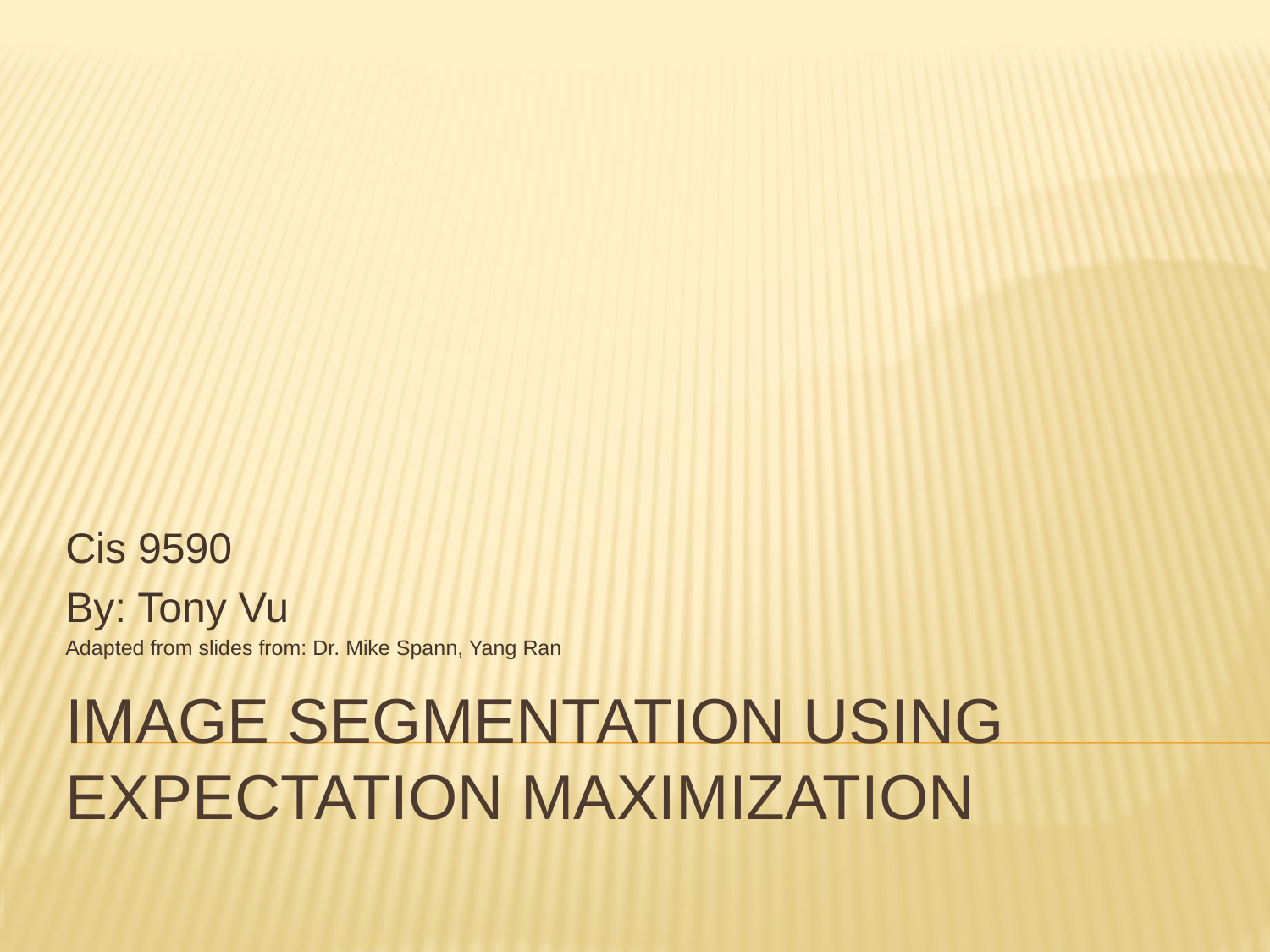

Cis 9590
By: Tony Vu
Adapted from slides from: Dr. Mike Spann, Yang Ran
# Image segmentation using expectation maximization